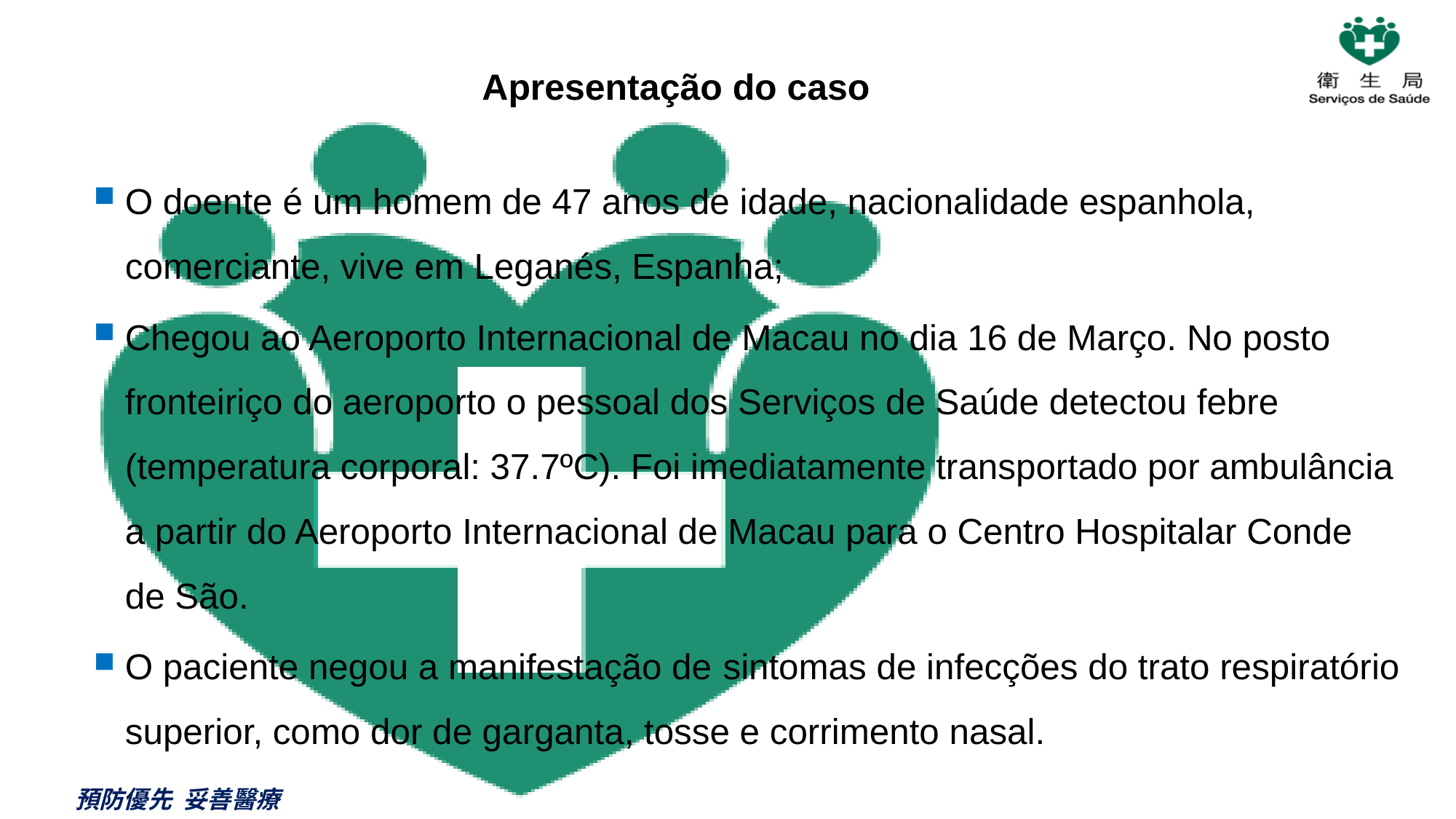

# Apresentação do caso
O doente é um homem de 47 anos de idade, nacionalidade espanhola, comerciante, vive em Leganés, Espanha;
Chegou ao Aeroporto Internacional de Macau no dia 16 de Março. No posto fronteiriço do aeroporto o pessoal dos Serviços de Saúde detectou febre (temperatura corporal: 37.7ºC). Foi imediatamente transportado por ambulância a partir do Aeroporto Internacional de Macau para o Centro Hospitalar Conde de São.
O paciente negou a manifestação de sintomas de infecções do trato respiratório superior, como dor de garganta, tosse e corrimento nasal.